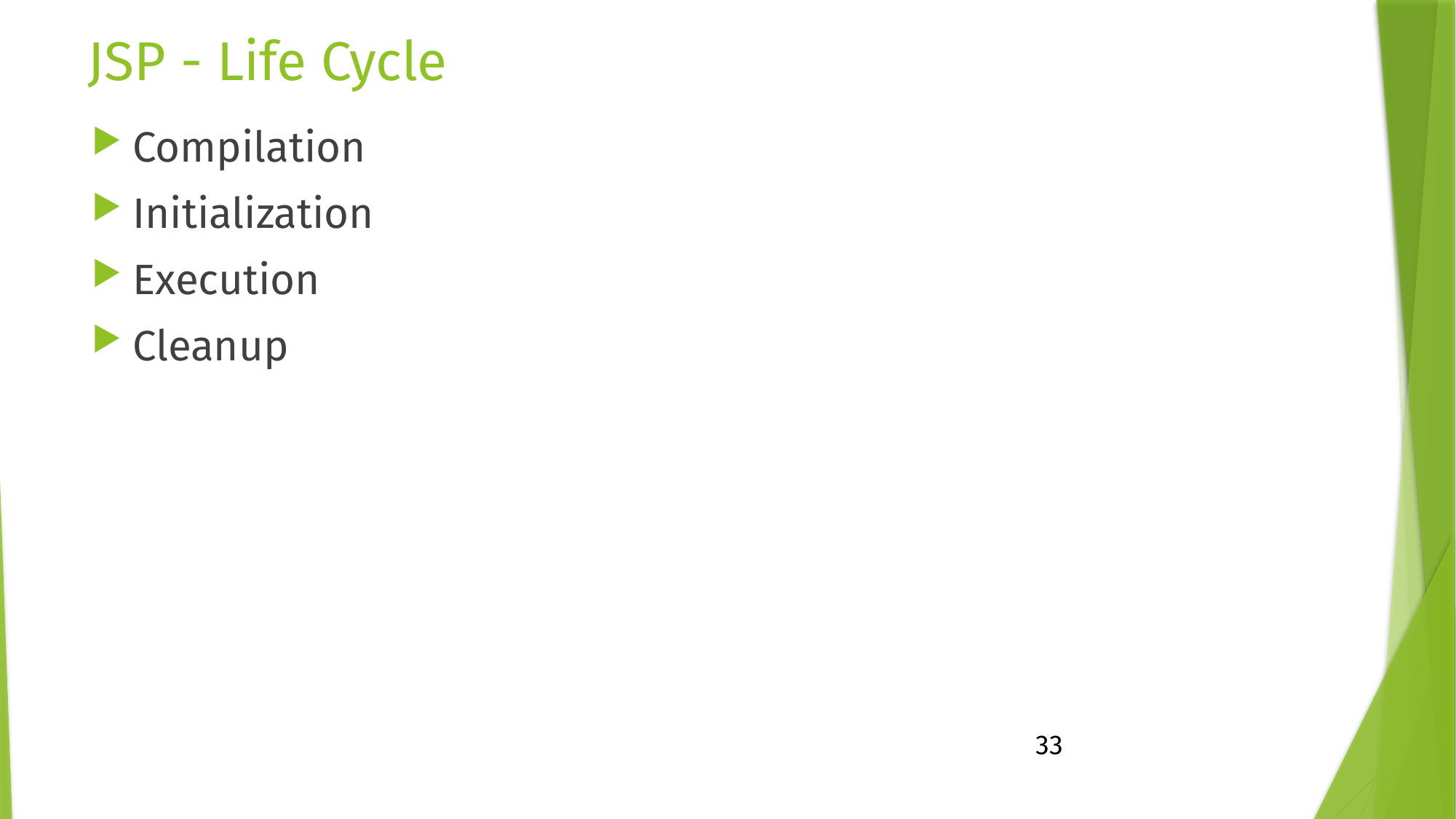

# JSP - Life Cycle
Compilation
Initialization
Execution
Cleanup
33